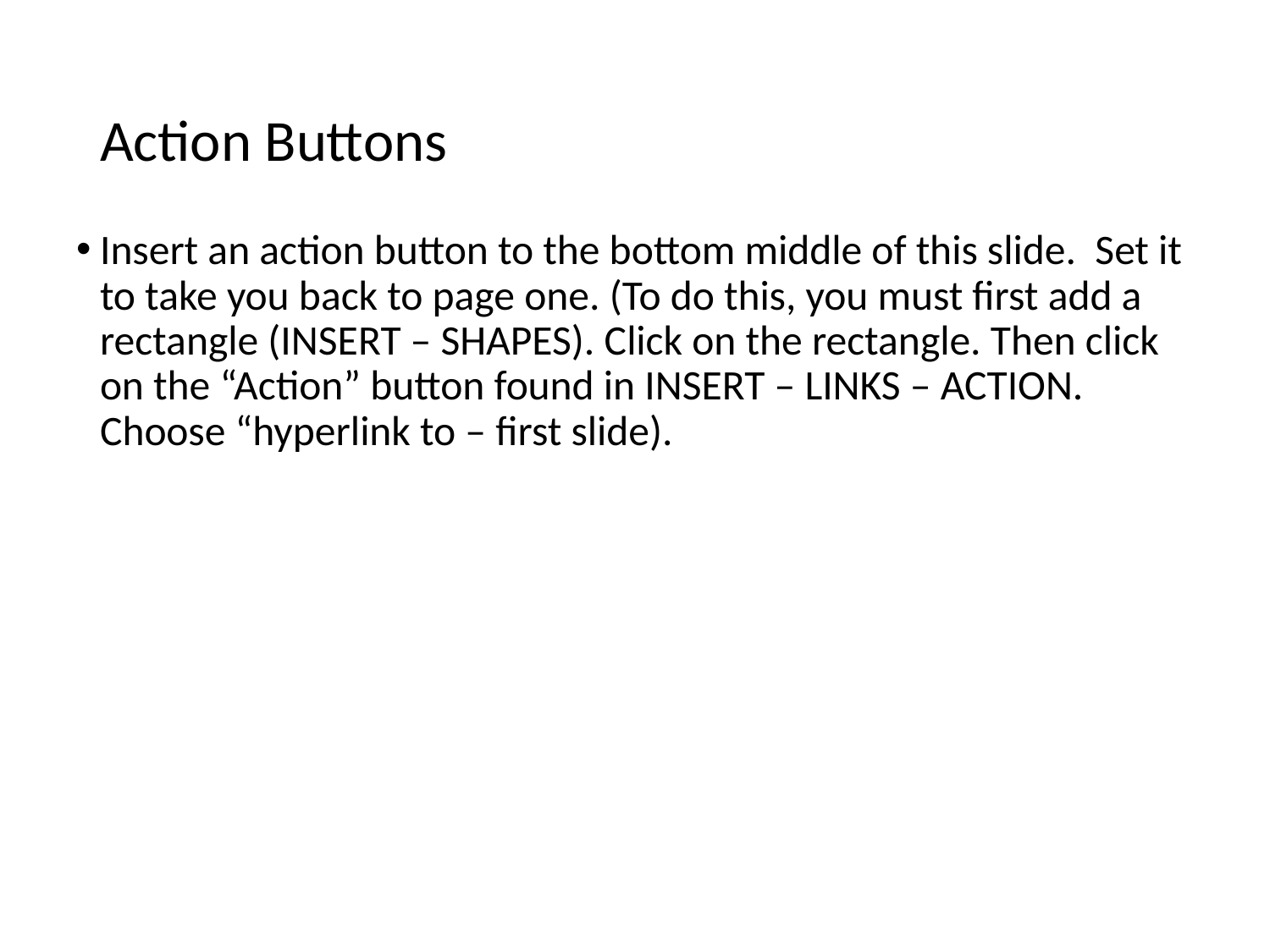

# Action Buttons
Insert an action button to the bottom middle of this slide.  Set it to take you back to page one. (To do this, you must first add a rectangle (INSERT – SHAPES). Click on the rectangle. Then click on the “Action” button found in INSERT – LINKS – ACTION.  Choose “hyperlink to – first slide).